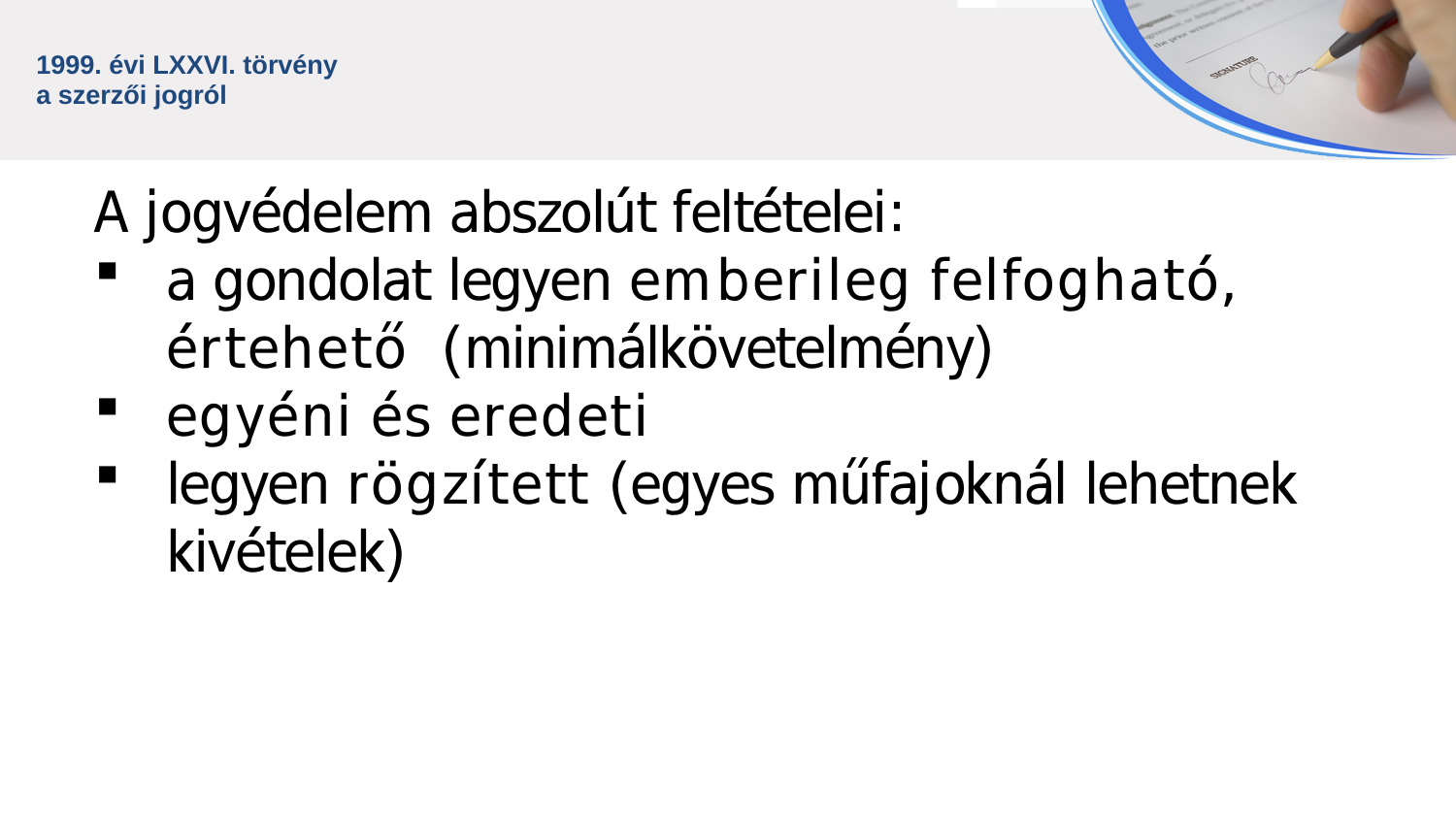

1999. évi LXXVI. törvény
   a szerzői jogról

A jogvédelem abszolút feltételei:
a gondolat legyen emberileg felfogható, értehető  (minimálkövetelmény)
egyéni és eredeti
legyen rögzített (egyes műfajoknál lehetnek kivételek)